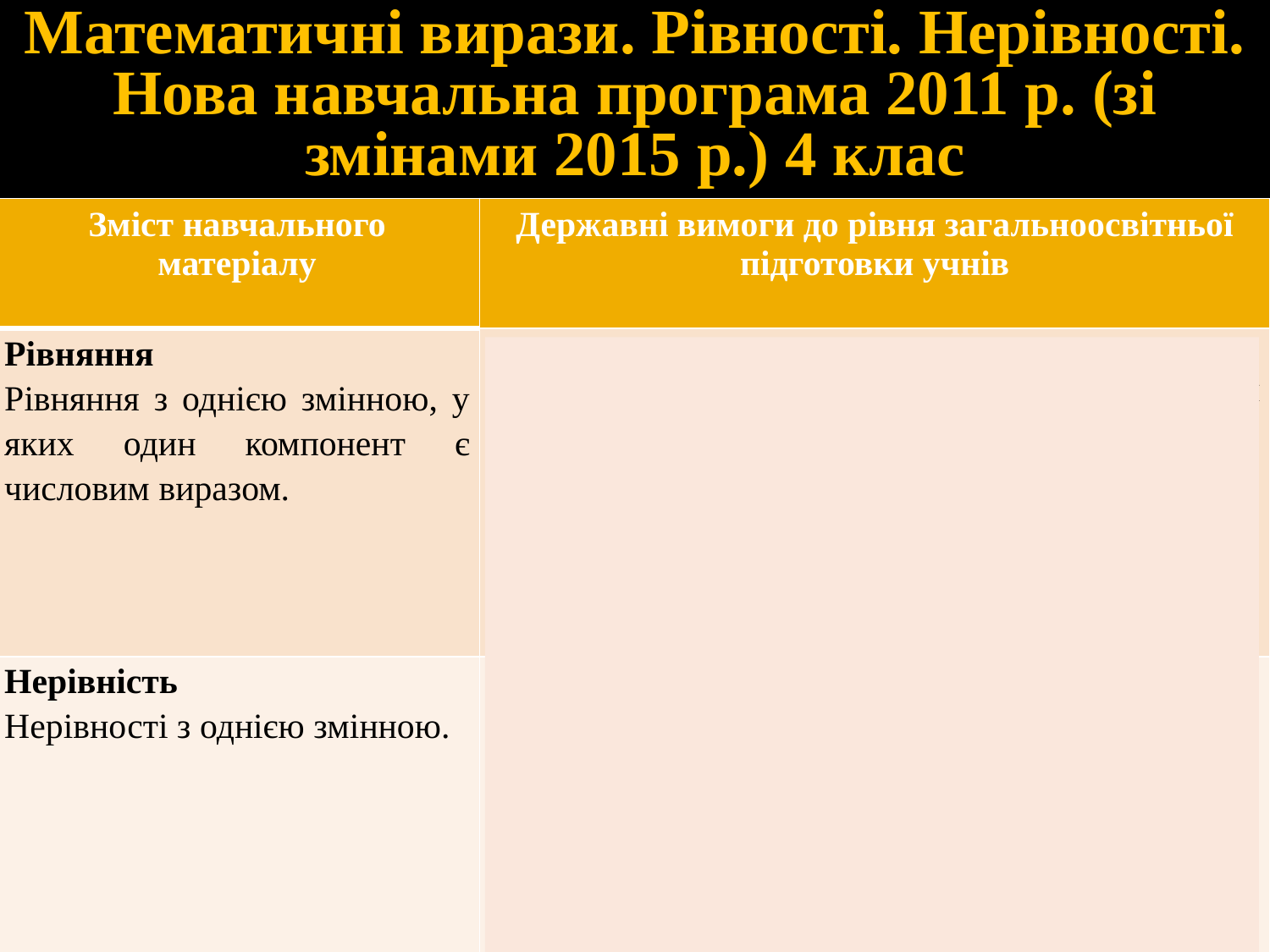

Математичні вирази. Рівності. Нерівності. Нова навчальна програма 2011 р. (зі змінами 2015 р.) 4 клас
| Зміст навчального матеріалу | Державні вимоги до рівня загальноосвітньої підготовки учнів |
| --- | --- |
| Рівняння Рівняння з однією змінною, у яких один компонент є числовим виразом. | розв’язує рівняння з однією змінною, у яких один компонент є числовим виразом; перевіряє корінь рівняння; |
| Нерівність Нерівності з однією змінною. | розуміє, що нерівність зі змінною може не мати розв’язків, мати один розв’язок, кілька або безліч розв’язків; знаходить деякі розв’язки нерівності способом добору |